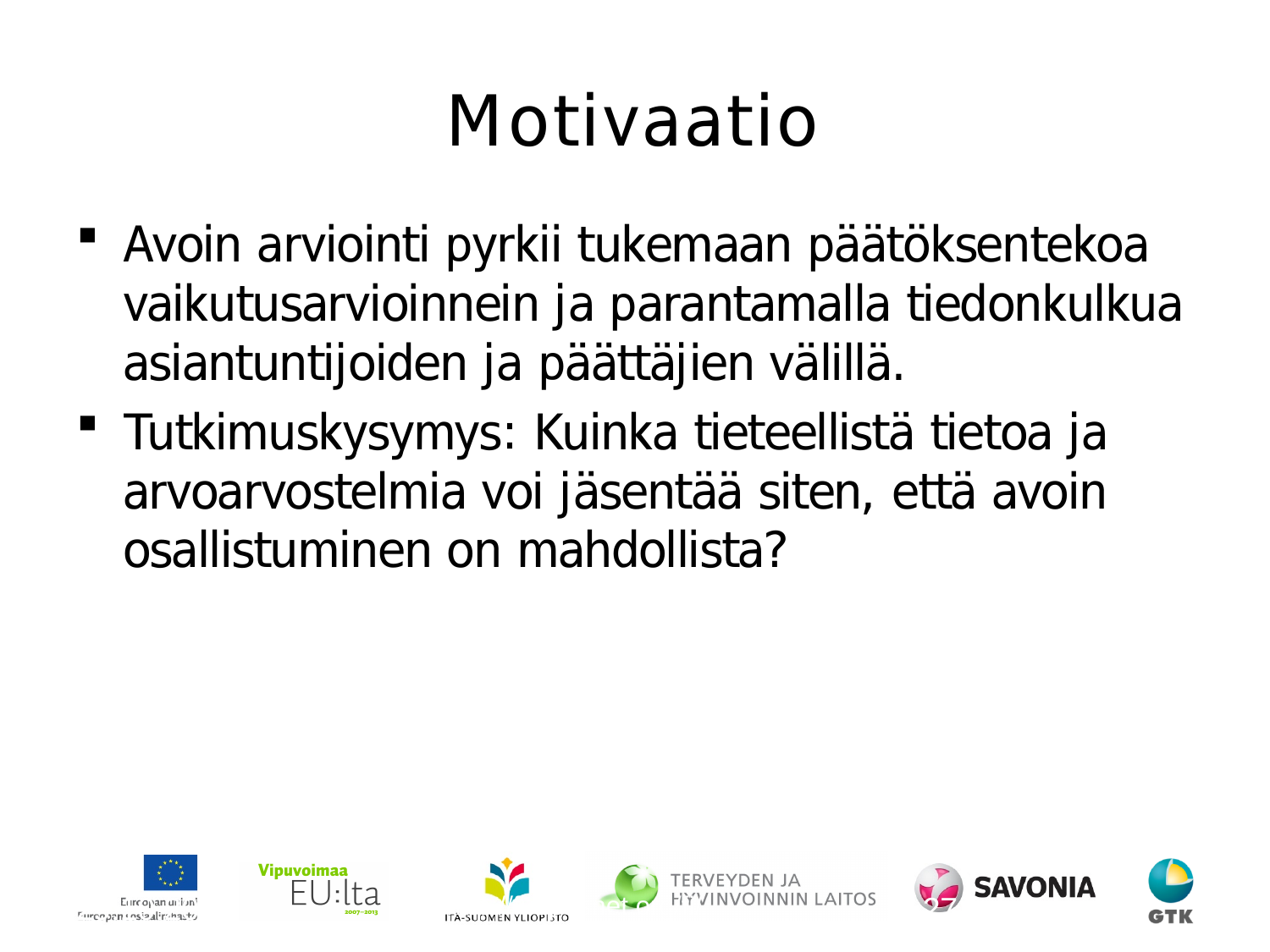

# Motivaatio
Avoin arviointi pyrkii tukemaan päätöksentekoa vaikutusarvioinnein ja parantamalla tiedonkulkua asiantuntijoiden ja päättäjien välillä.
Tutkimuskysymys: Kuinka tieteellistä tietoa ja arvoarvostelmia voi jäsentää siten, että avoin osallistuminen on mahdollista?
29.10.2014
http://fi.opasnet.org/fi/Tiedosto:Ilmastopolitiikka_rakennukset_ja_terveys.ppt
27